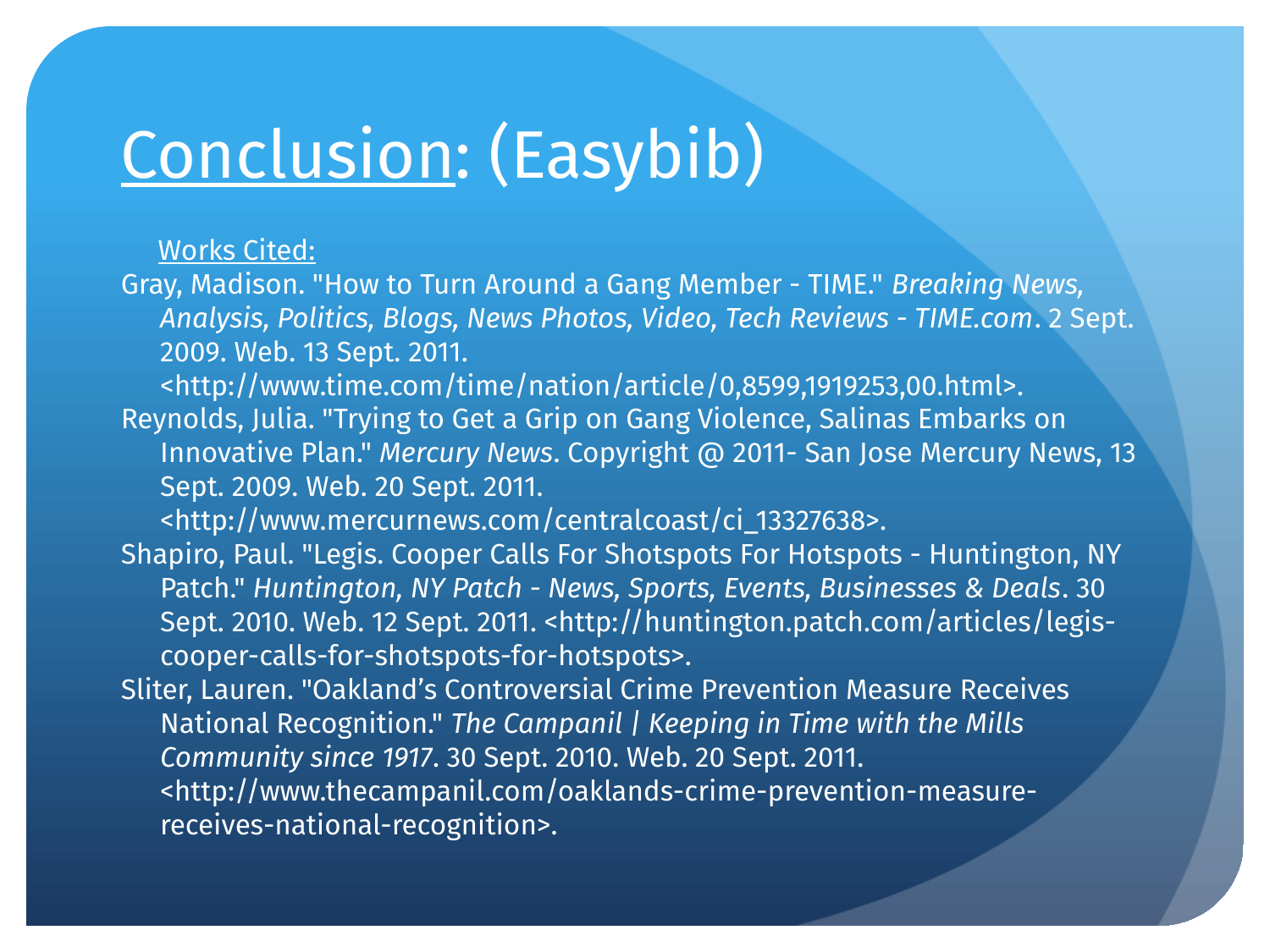

# Conclusion: (Easybib)
     Works Cited:
Gray, Madison. "How to Turn Around a Gang Member - TIME." Breaking News, Analysis, Politics, Blogs, News Photos, Video, Tech Reviews - TIME.com. 2 Sept. 2009. Web. 13 Sept. 2011. <http://www.time.com/time/nation/article/0,8599,1919253,00.html>.
Reynolds, Julia. "Trying to Get a Grip on Gang Violence, Salinas Embarks on Innovative Plan." Mercury News. Copyright @ 2011- San Jose Mercury News, 13 Sept. 2009. Web. 20 Sept. 2011. <http://www.mercurnews.com/centralcoast/ci_13327638>.
Shapiro, Paul. "Legis. Cooper Calls For Shotspots For Hotspots - Huntington, NY Patch." Huntington, NY Patch - News, Sports, Events, Businesses & Deals. 30 Sept. 2010. Web. 12 Sept. 2011. <http://huntington.patch.com/articles/legis-cooper-calls-for-shotspots-for-hotspots>.
Sliter, Lauren. "Oakland’s Controversial Crime Prevention Measure Receives National Recognition." The Campanil | Keeping in Time with the Mills Community since 1917. 30 Sept. 2010. Web. 20 Sept. 2011. <http://www.thecampanil.com/oaklands-crime-prevention-measure-receives-national-recognition>.